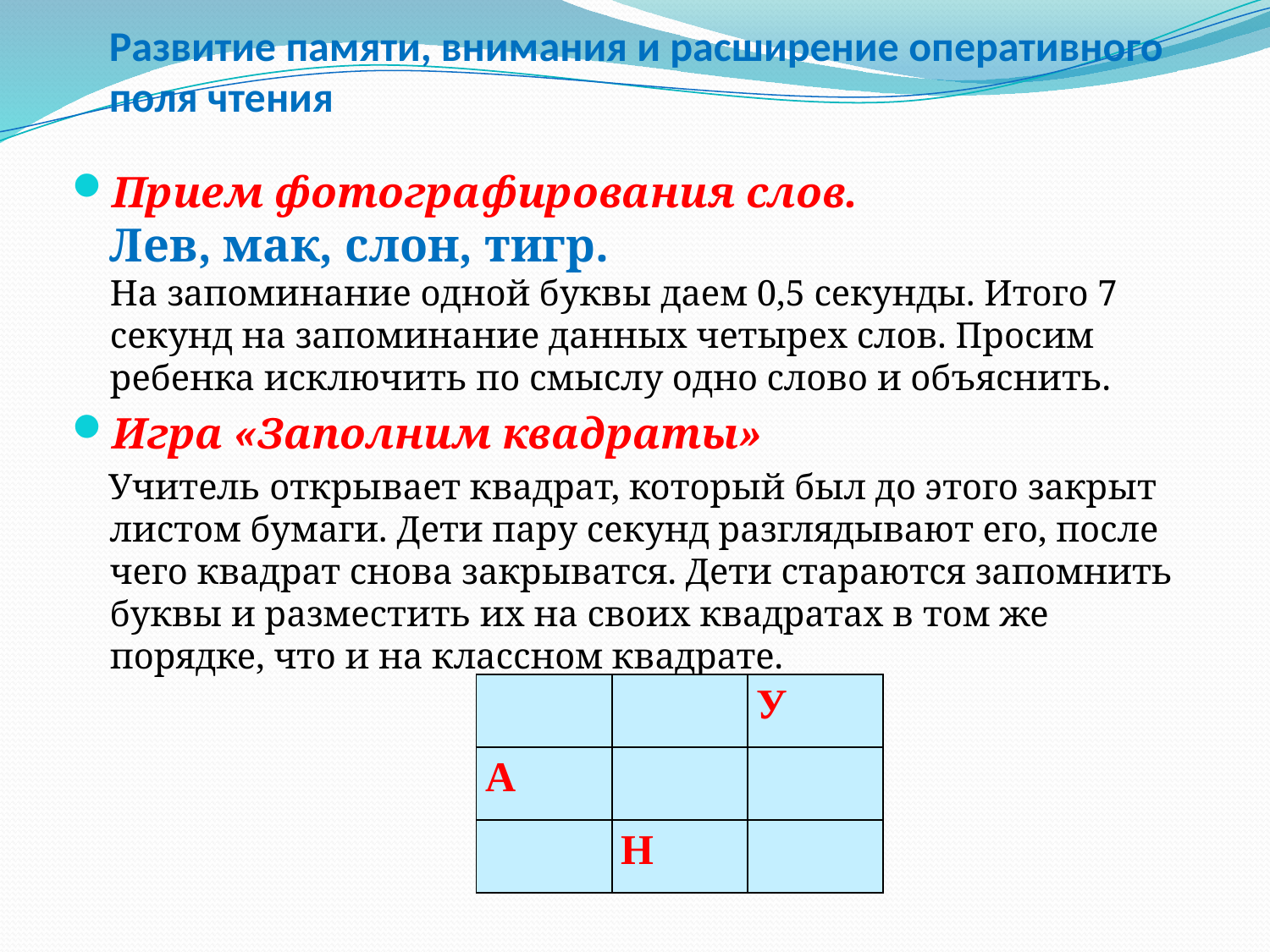

# Развитие памяти, внимания и расширение оперативного поля чтения
Прием фотографирования слов.
Лев, мак, слон, тигр.
На запоминание одной буквы даем 0,5 секунды. Итого 7 секунд на запоминание данных четырех слов. Просим ребенка исключить по смыслу одно слово и объяснить.
Игра «Заполним квадраты»
    Учитель открывает квадрат, который был до этого закрыт листом бумаги. Дети пару секунд разглядывают его, после чего квадрат снова закрыватся. Дети стараются запомнить буквы и разместить их на своих квадратах в том же порядке, что и на классном квадрате.

|  |  | У |
| --- | --- | --- |
| А |  |  |
|  | Н |  |